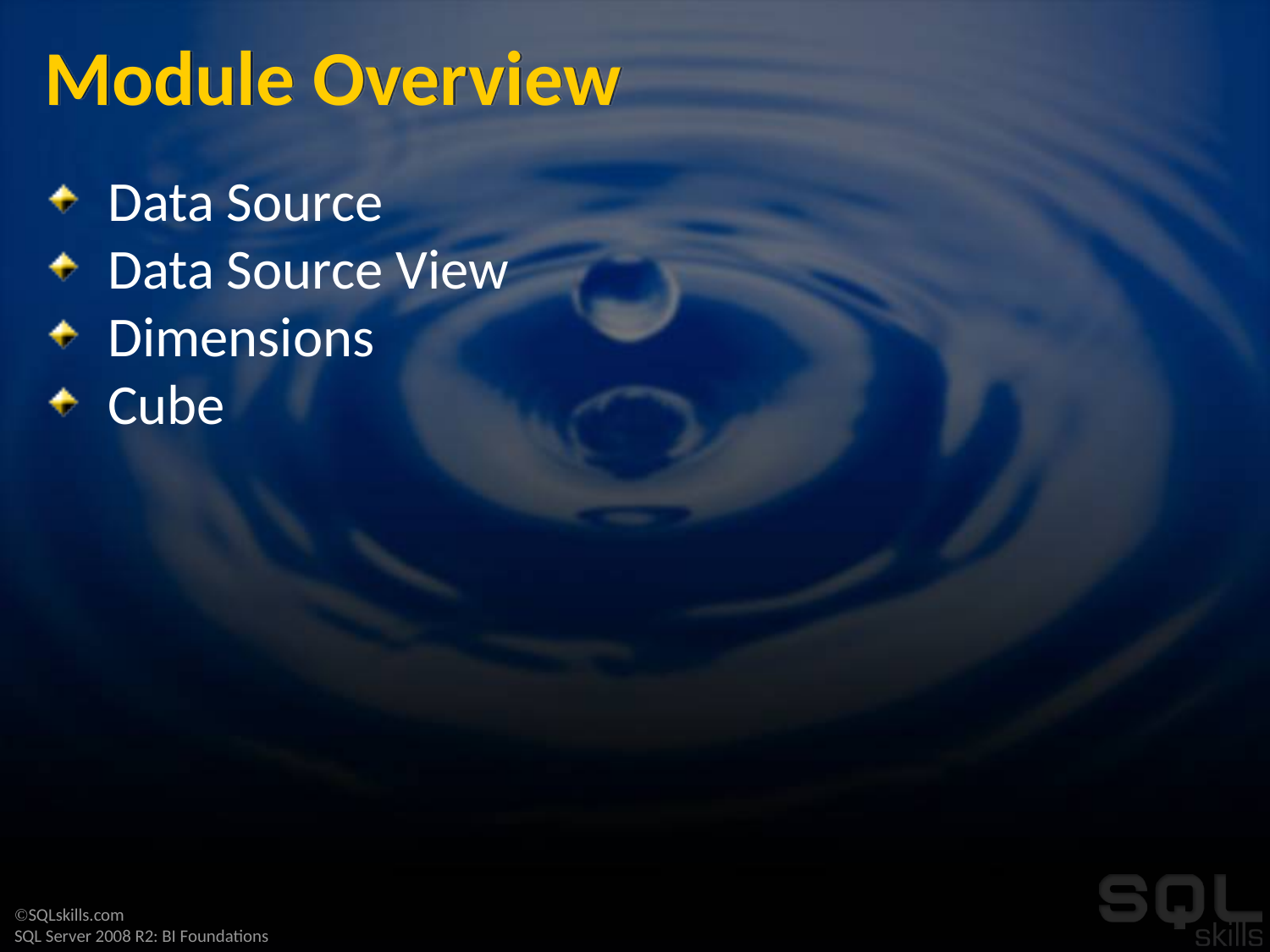

# Module Overview
Data Source
Data Source View
Dimensions
Cube